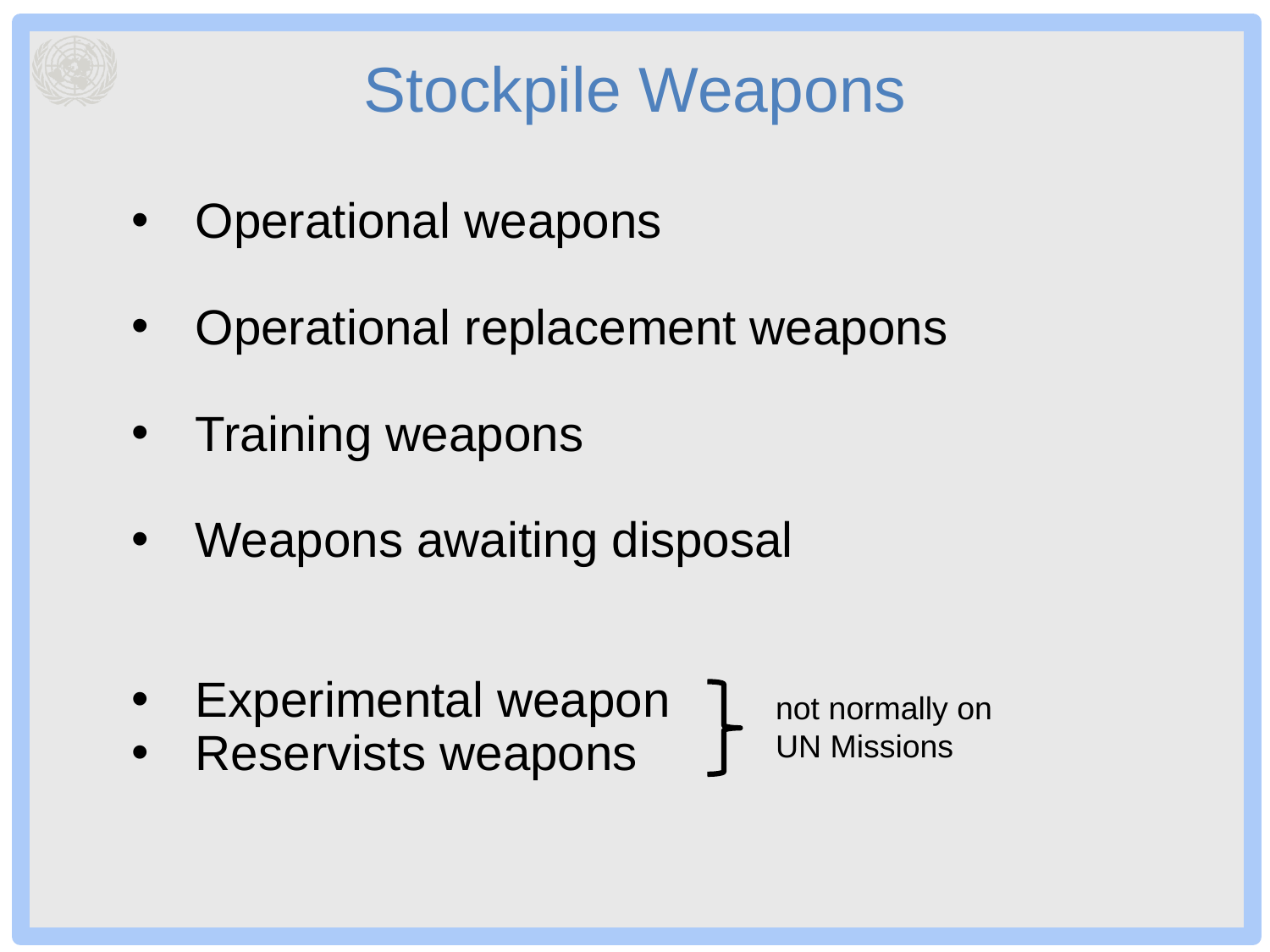

# Stockpile Weapons
Operational weapons

Operational replacement weapons

Training weapons

Weapons awaiting disposal

Experimental weapon
Reservists weapons

not normally on UN Missions